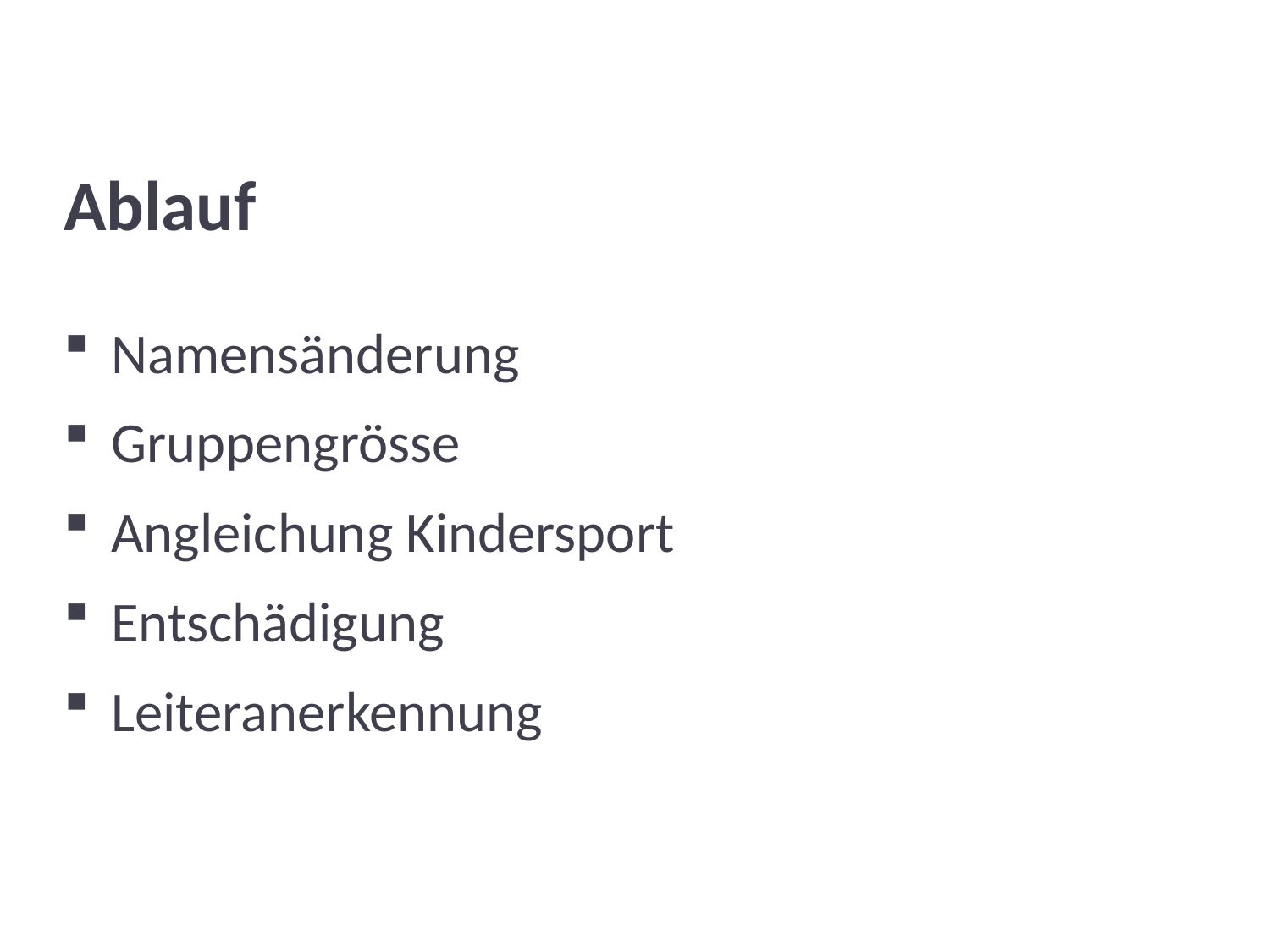

# Ablauf
Namensänderung
Gruppengrösse
Angleichung Kindersport
Entschädigung
Leiteranerkennung